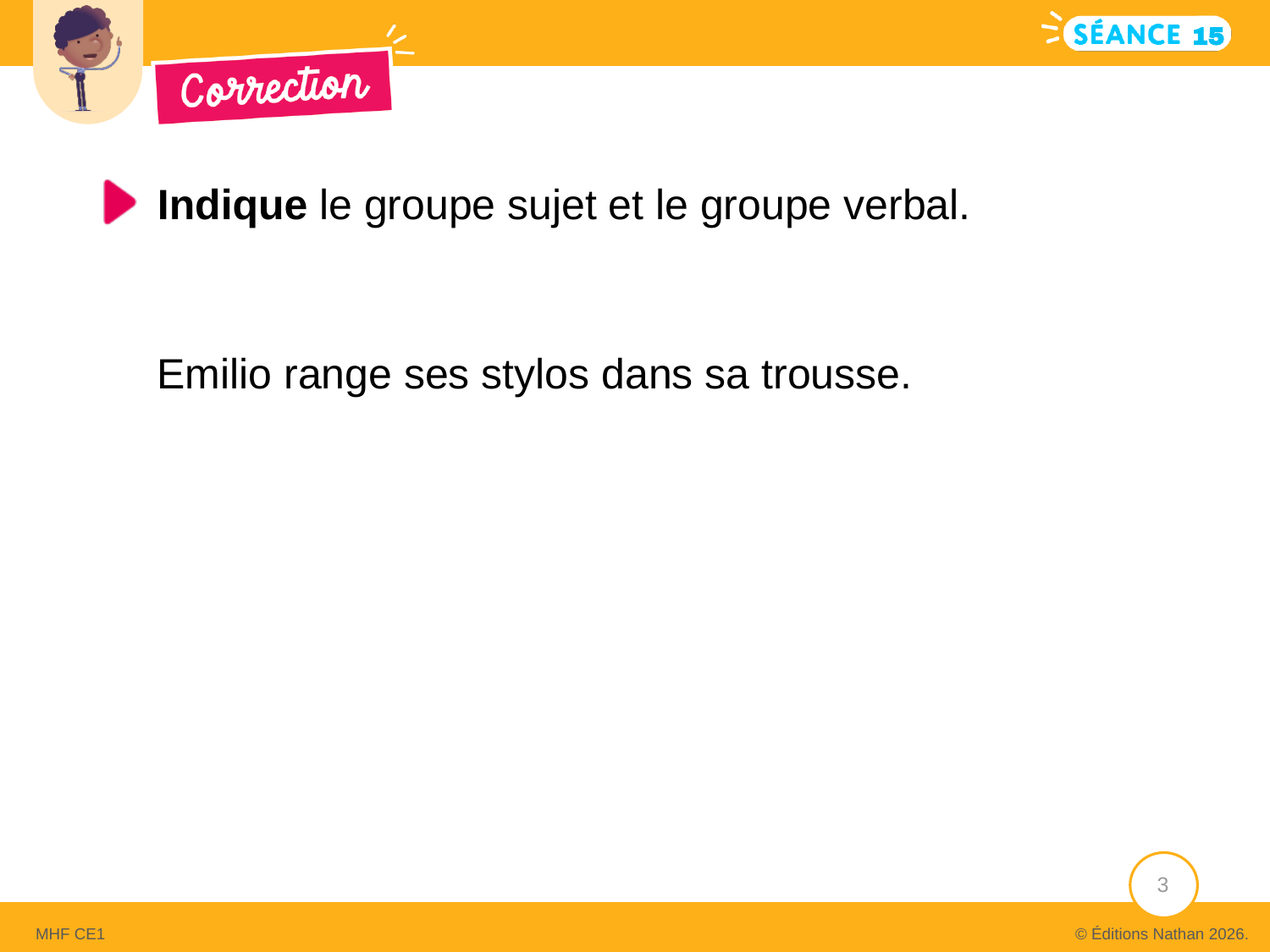

15
# Indique le groupe sujet et le groupe verbal.
Emilio range ses stylos dans sa trousse.
3